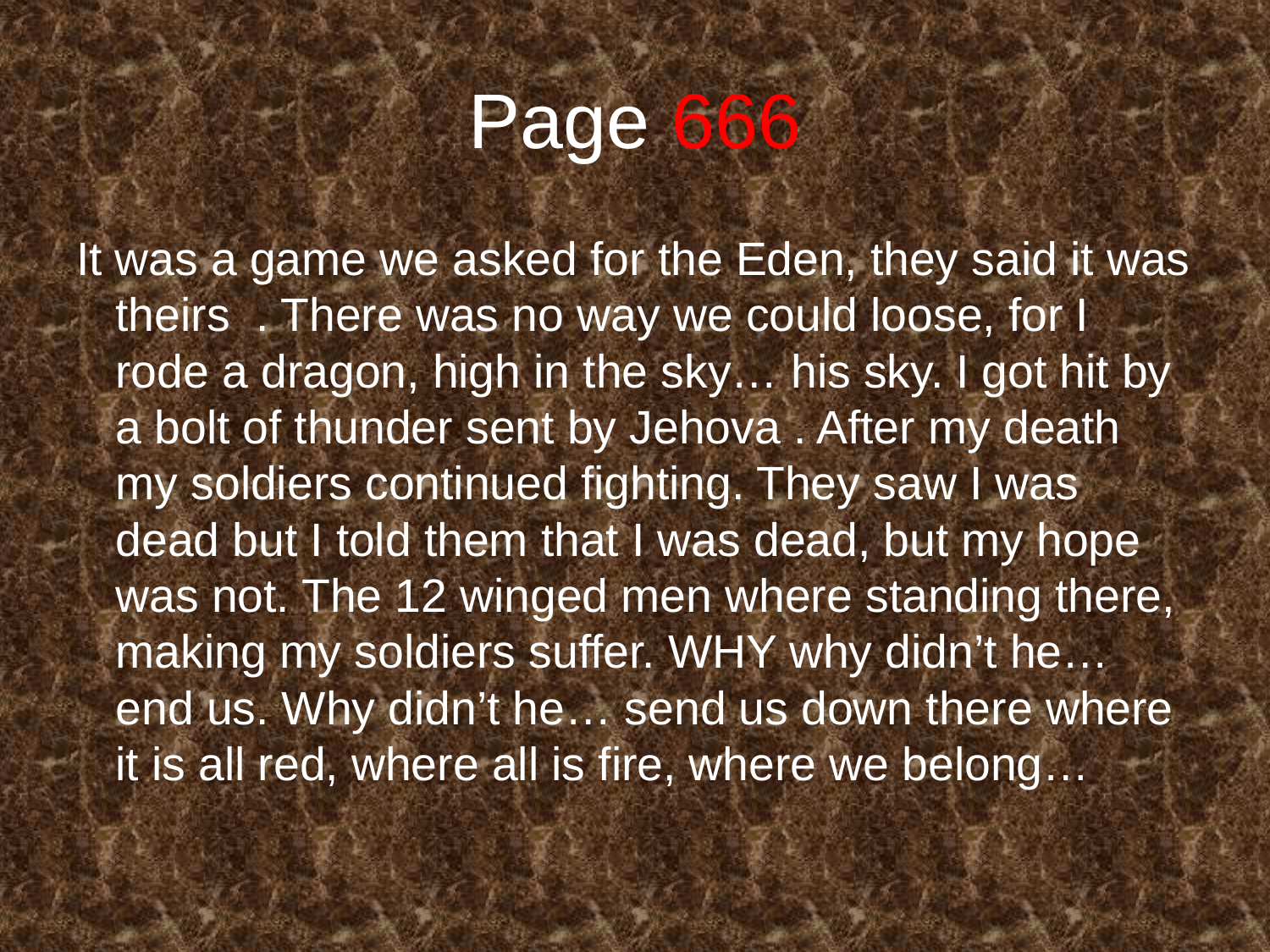

# Page 666
It was a game we asked for the Eden, they said it was theirs  . There was no way we could loose, for I rode a dragon, high in the sky… his sky. I got hit by a bolt of thunder sent by Jehova . After my death my soldiers continued fighting. They saw I was dead but I told them that I was dead, but my hope was not. The 12 winged men where standing there, making my soldiers suffer. WHY why didn’t he… end us. Why didn’t he… send us down there where it is all red, where all is fire, where we belong…